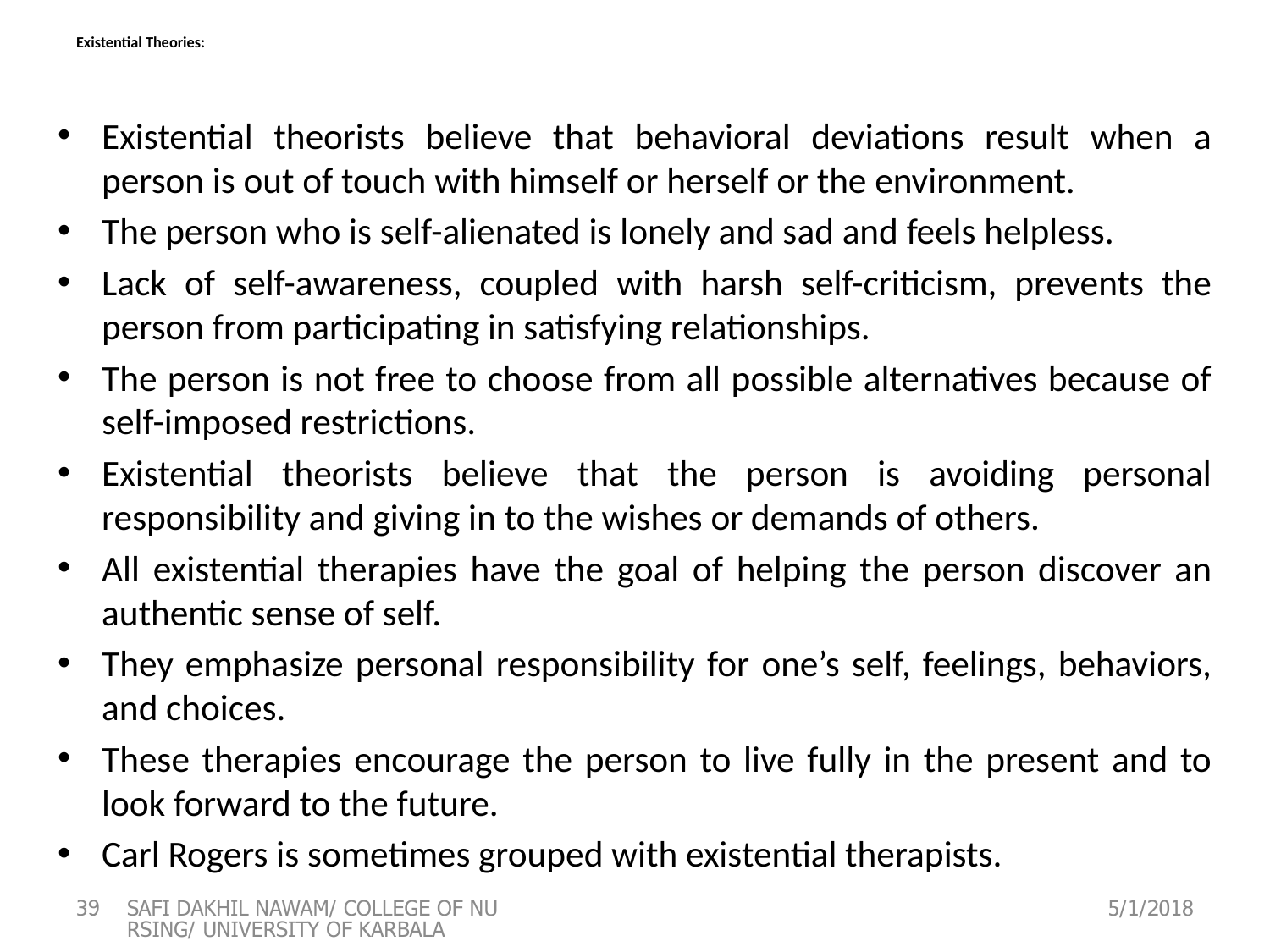

# Existential Theories:
Existential theorists believe that behavioral deviations result when a person is out of touch with himself or herself or the environment.
The person who is self-alienated is lonely and sad and feels helpless.
Lack of self-awareness, coupled with harsh self-criticism, prevents the person from participating in satisfying relationships.
The person is not free to choose from all possible alternatives because of self-imposed restrictions.
Existential theorists believe that the person is avoiding personal responsibility and giving in to the wishes or demands of others.
All existential therapies have the goal of helping the person discover an authentic sense of self.
They emphasize personal responsibility for one’s self, feelings, behaviors, and choices.
These therapies encourage the person to live fully in the present and to look forward to the future.
Carl Rogers is sometimes grouped with existential therapists.

39
SAFI DAKHIL NAWAM/ COLLEGE OF NURSING/ UNIVERSITY OF KARBALA
5/1/2018